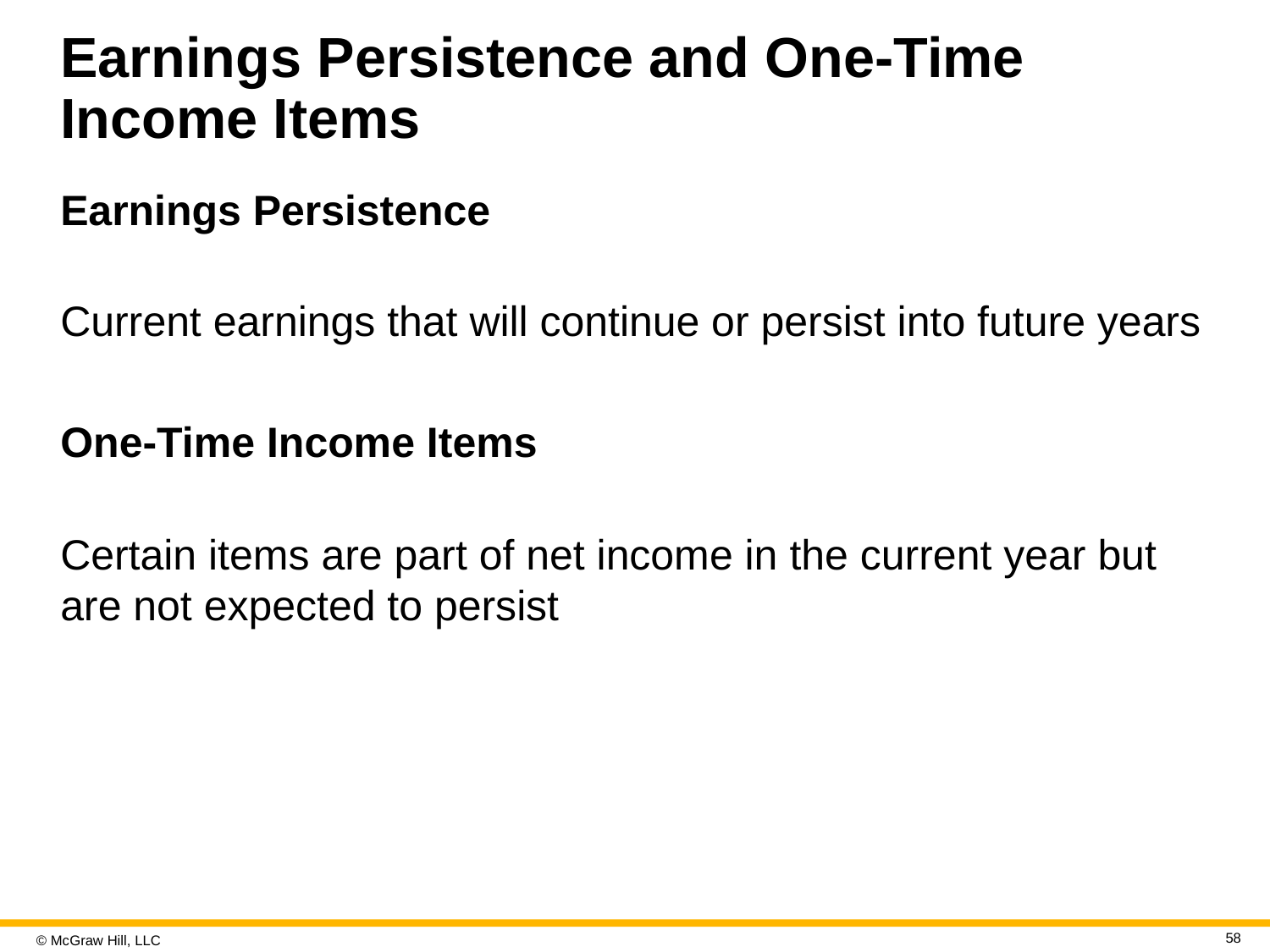

# Earnings Persistence and One-Time Income Items
Earnings Persistence
Current earnings that will continue or persist into future years
One-Time Income Items
Certain items are part of net income in the current year but are not expected to persist
58